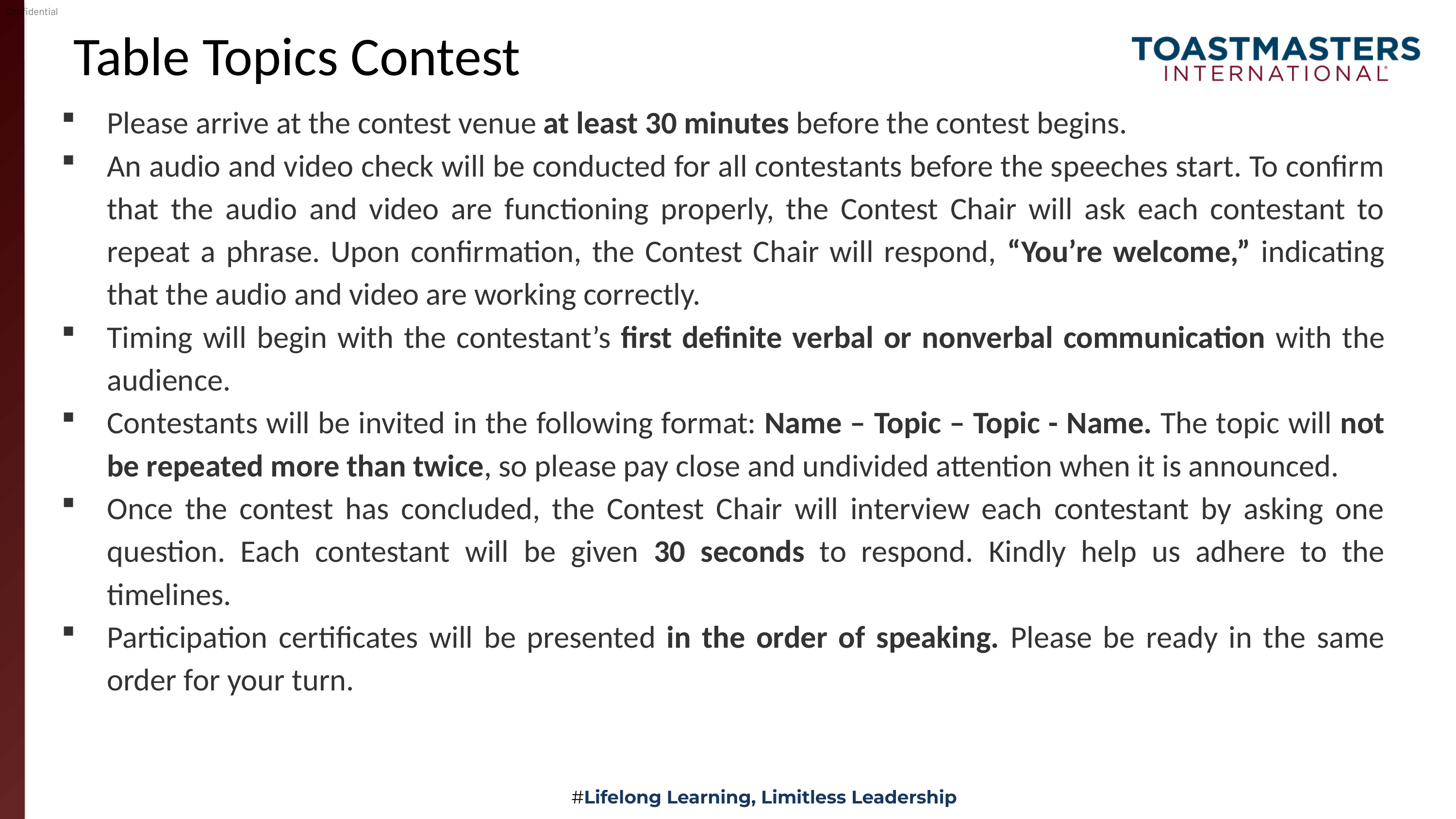

# Table Topics Contest
Please arrive at the contest venue at least 30 minutes before the contest begins.
An audio and video check will be conducted for all contestants before the speeches start. To confirm that the audio and video are functioning properly, the Contest Chair will ask each contestant to repeat a phrase. Upon confirmation, the Contest Chair will respond, “You’re welcome,” indicating that the audio and video are working correctly.
Timing will begin with the contestant’s first definite verbal or nonverbal communication with the audience.
Contestants will be invited in the following format: Name – Topic – Topic - Name. The topic will not be repeated more than twice, so please pay close and undivided attention when it is announced.
Once the contest has concluded, the Contest Chair will interview each contestant by asking one question. Each contestant will be given 30 seconds to respond. Kindly help us adhere to the timelines.
Participation certificates will be presented in the order of speaking. Please be ready in the same order for your turn.